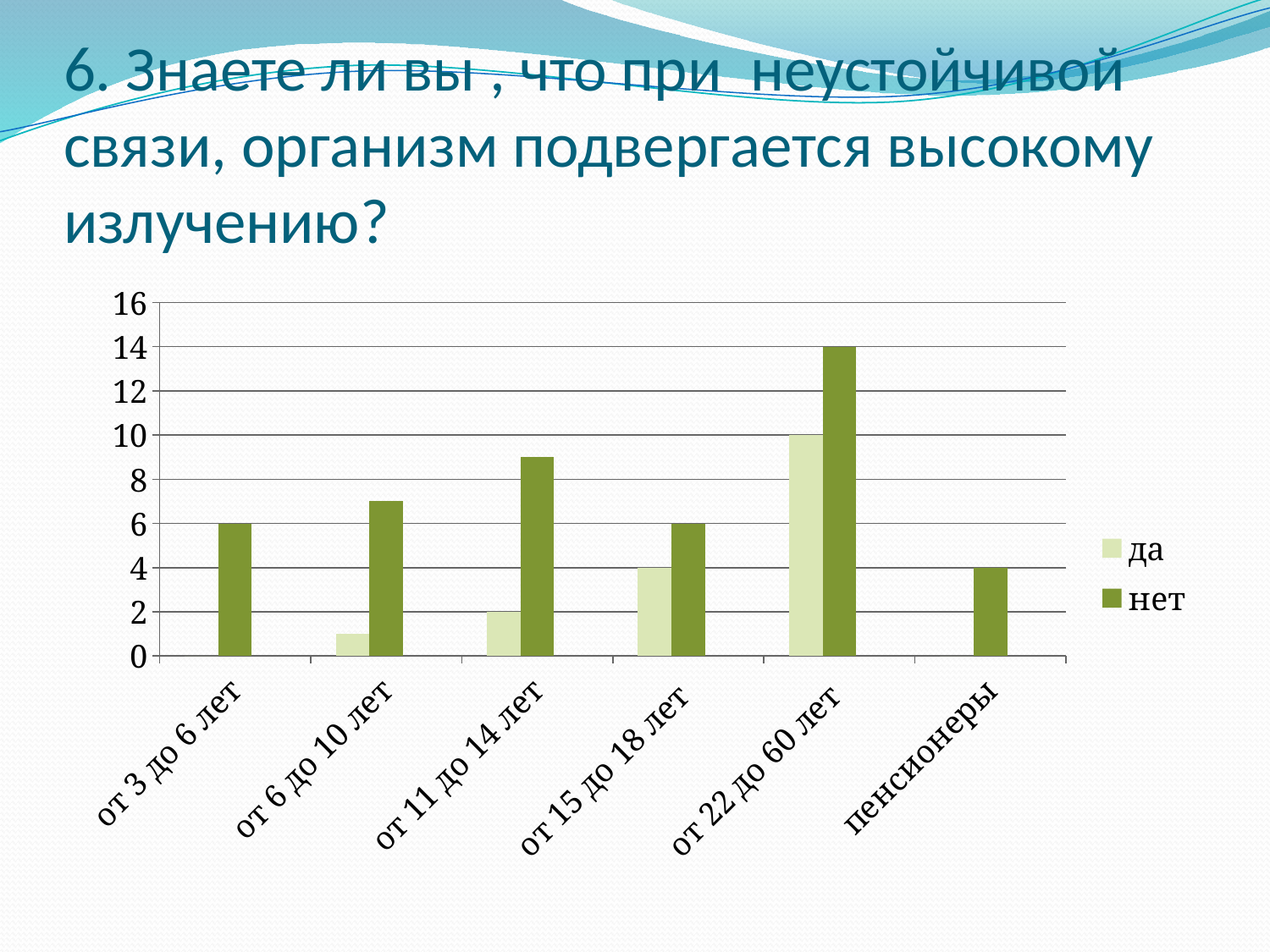

# 6. Знаете ли вы , что при  неустойчивой связи, организм подвергается высокому излучению?

### Chart

| Category | да | нет | Столбец1 |
|---|---|---|---|
| от 3 до 6 лет | 0.0 | 6.0 | None |
| от 6 до 10 лет | 1.0 | 7.0 | None |
| от 11 до 14 лет | 2.0 | 9.0 | None |
| от 15 до 18 лет  | 4.0 | 6.0 | None |
| от 22 до 60 лет  | 10.0 | 14.0 | None |
| пенсионеры | 0.0 | 4.0 | None |